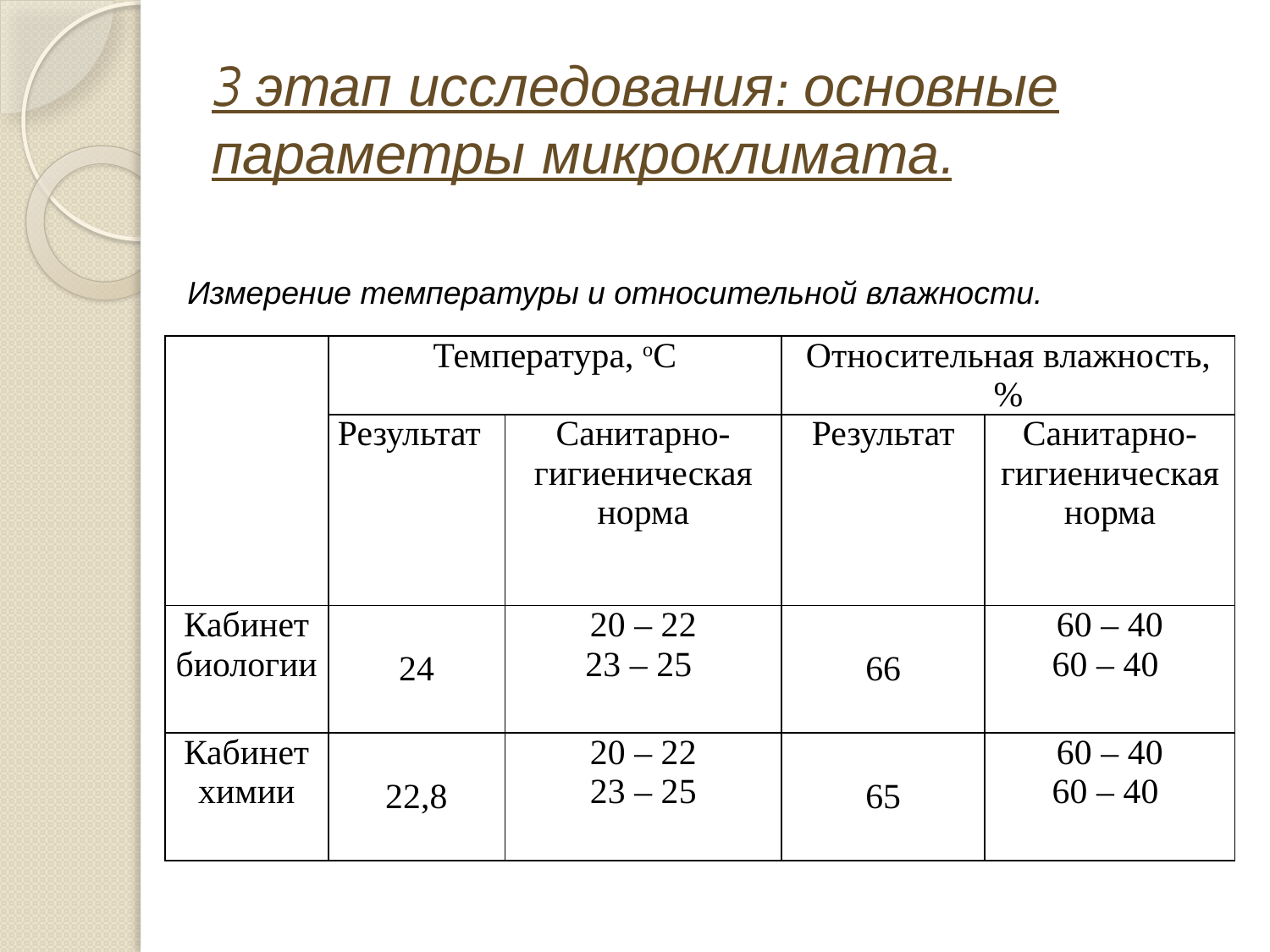

# 3 этап исследования: основные параметры микроклимата.
Измерение температуры и относительной влажности.
|  | Температура, оС |  | Относительная влажность, % |  |
| --- | --- | --- | --- | --- |
|  | Результат | Санитарно-гигиеническая норма | Результат | Санитарно-гигиеническая норма |
| Кабинет биологии | 24 | 20 – 22 23 – 25 | 66 | 60 – 40 60 – 40 |
| Кабинет химии | 22,8 | 20 – 22 23 – 25 | 65 | 60 – 40 60 – 40 |